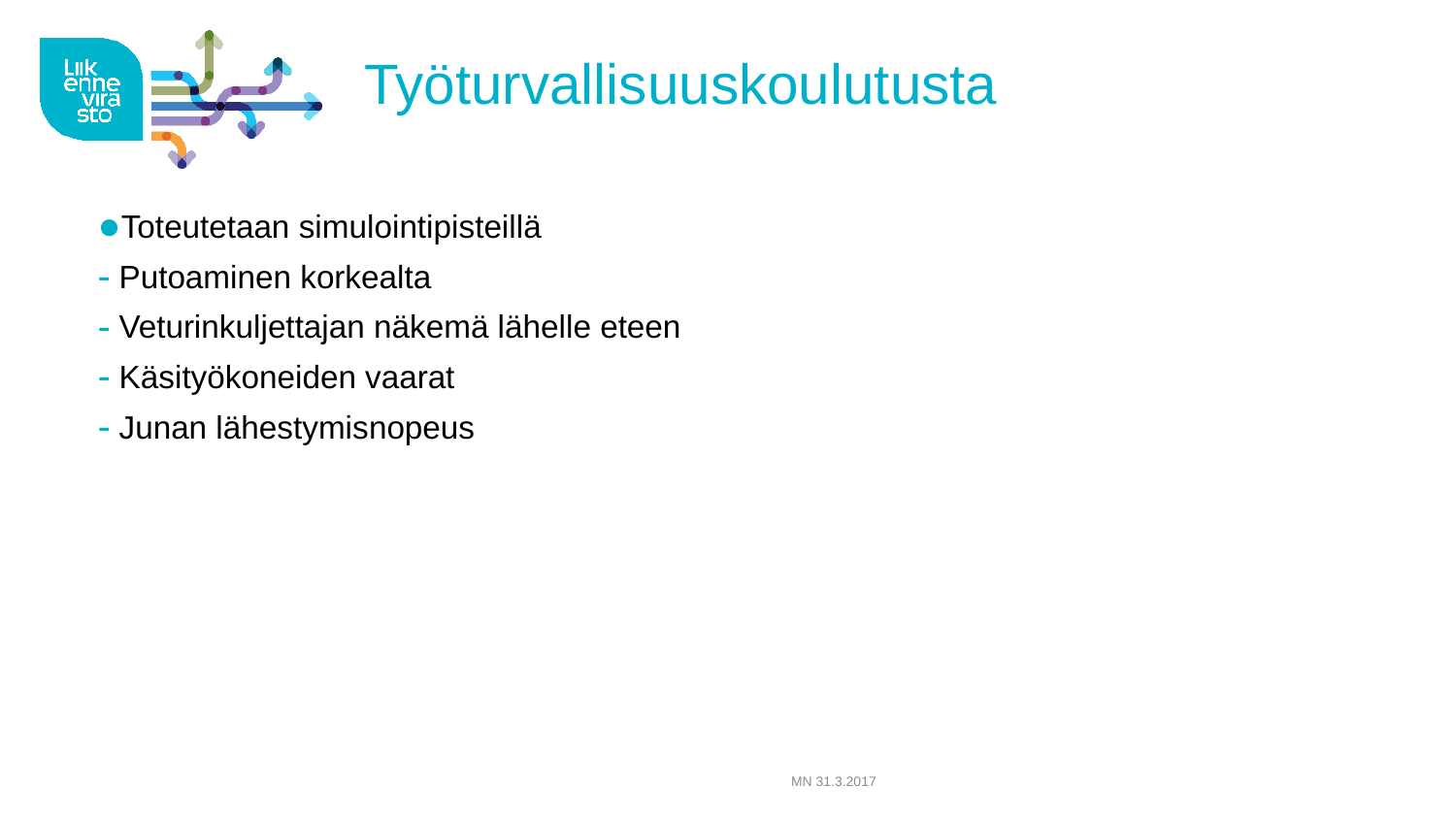

# Työturvallisuuskoulutusta
Toteutetaan simulointipisteillä
Putoaminen korkealta
Veturinkuljettajan näkemä lähelle eteen
Käsityökoneiden vaarat
Junan lähestymisnopeus
MN 31.3.2017